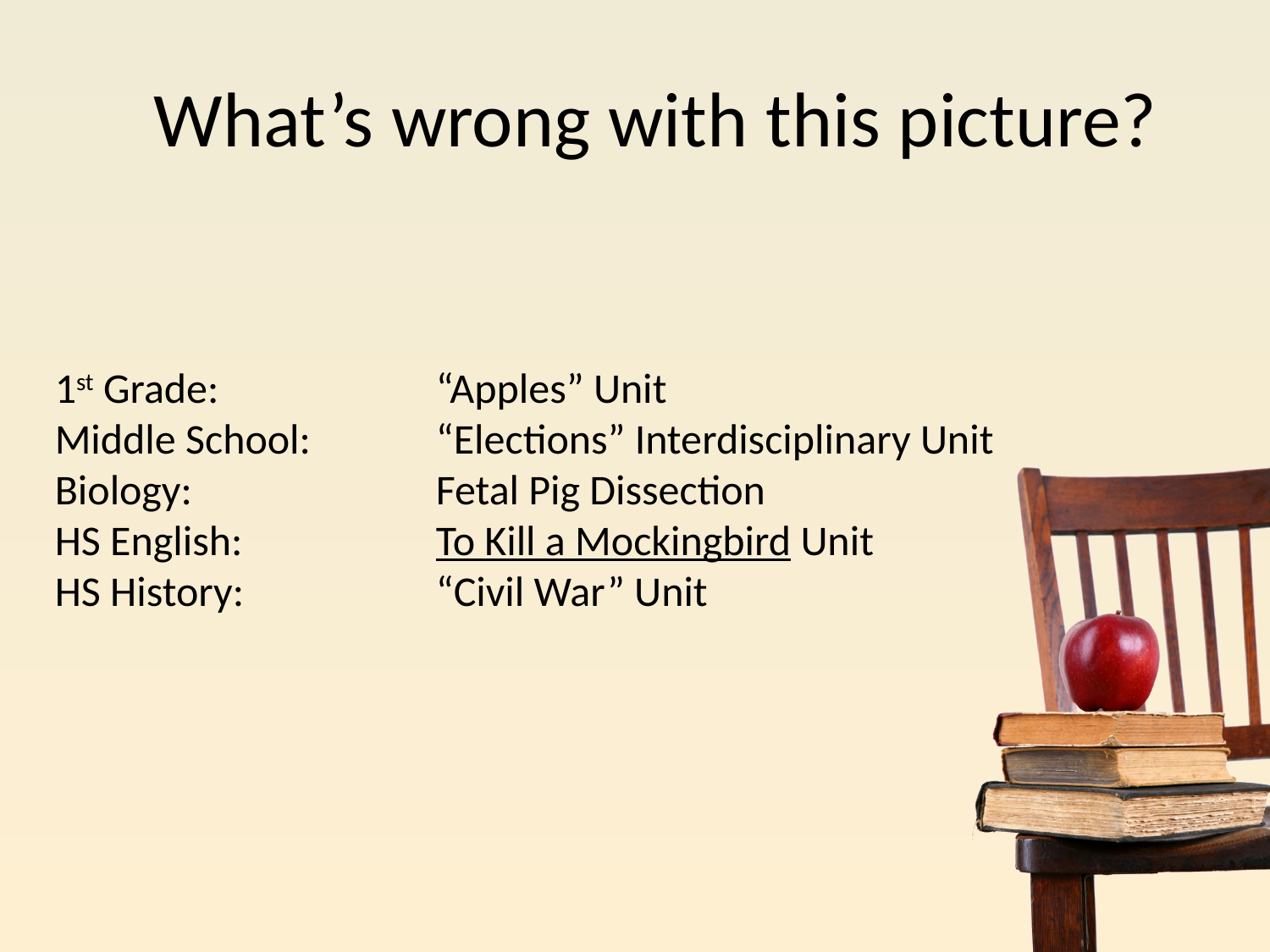

What’s wrong with this picture?
1st Grade:		“Apples” Unit
Middle School:	“Elections” Interdisciplinary Unit
Biology:		Fetal Pig Dissection
HS English:		To Kill a Mockingbird Unit
HS History:		“Civil War” Unit